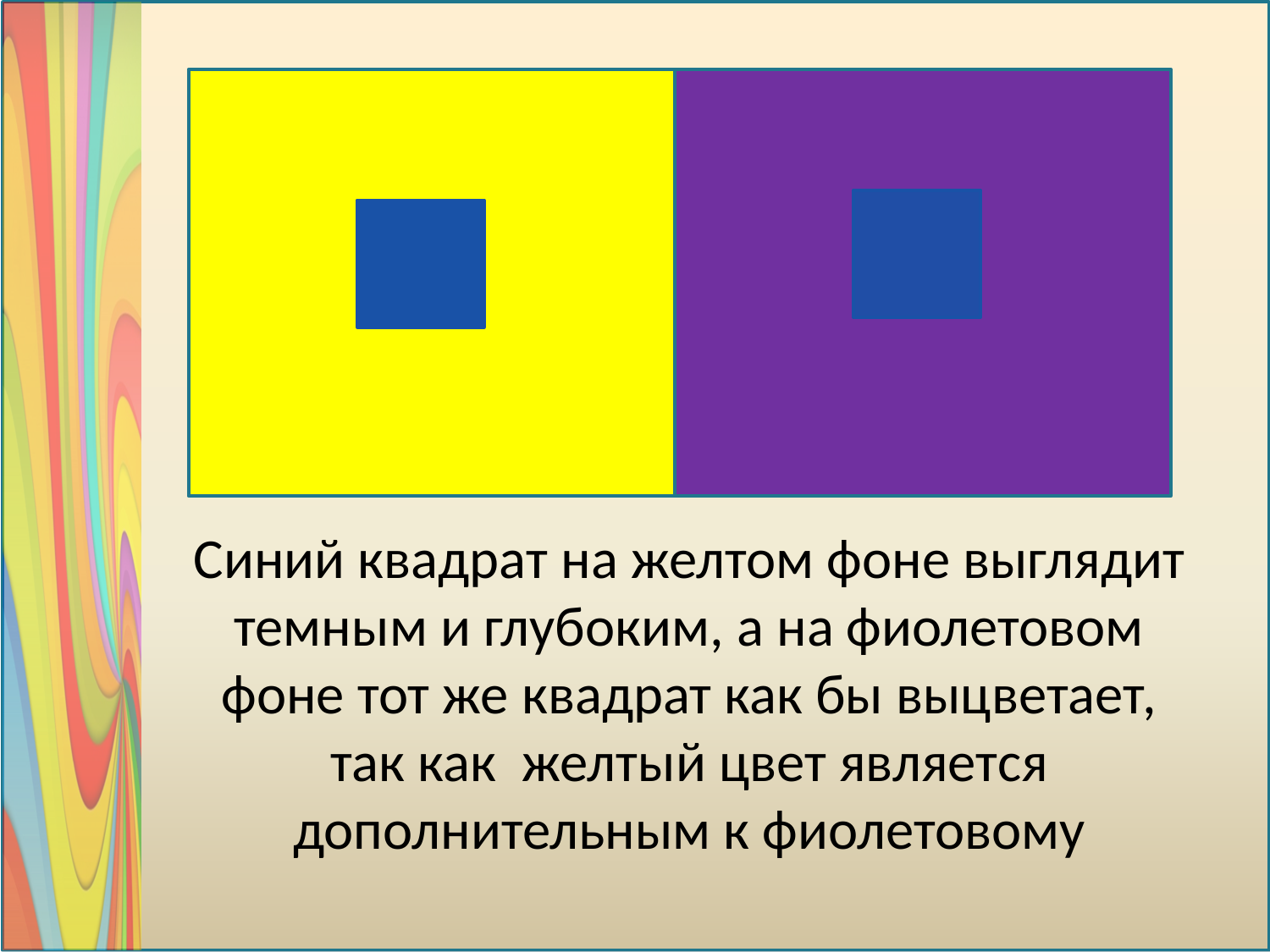

Синий квадрат на желтом фоне выглядит темным и глубоким, а на фиолетовом фоне тот же квадрат как бы выцветает, так как  желтый цвет является дополнительным к фиолетовому